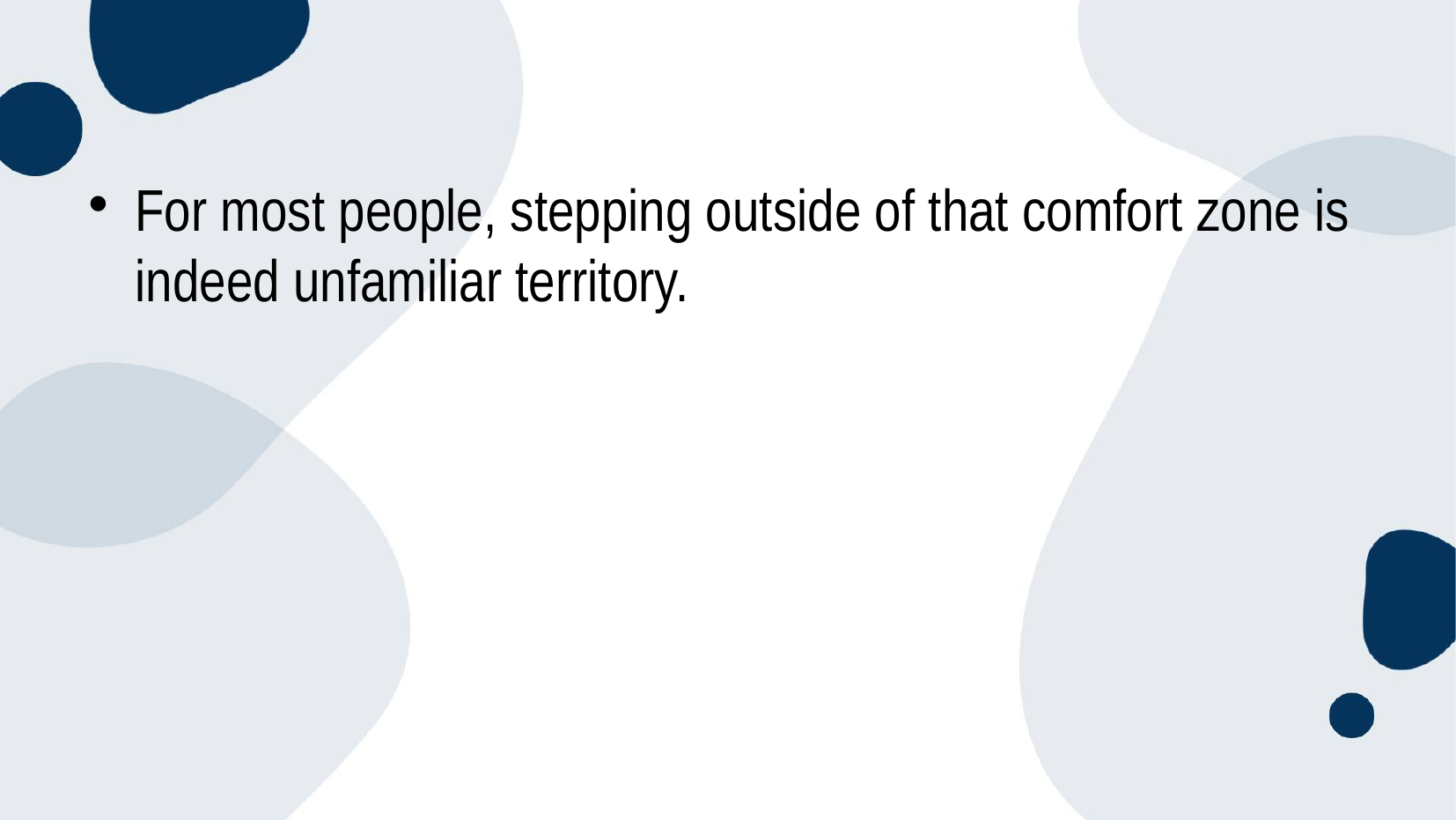

#
For most people, stepping outside of that comfort zone is indeed unfamiliar territory.